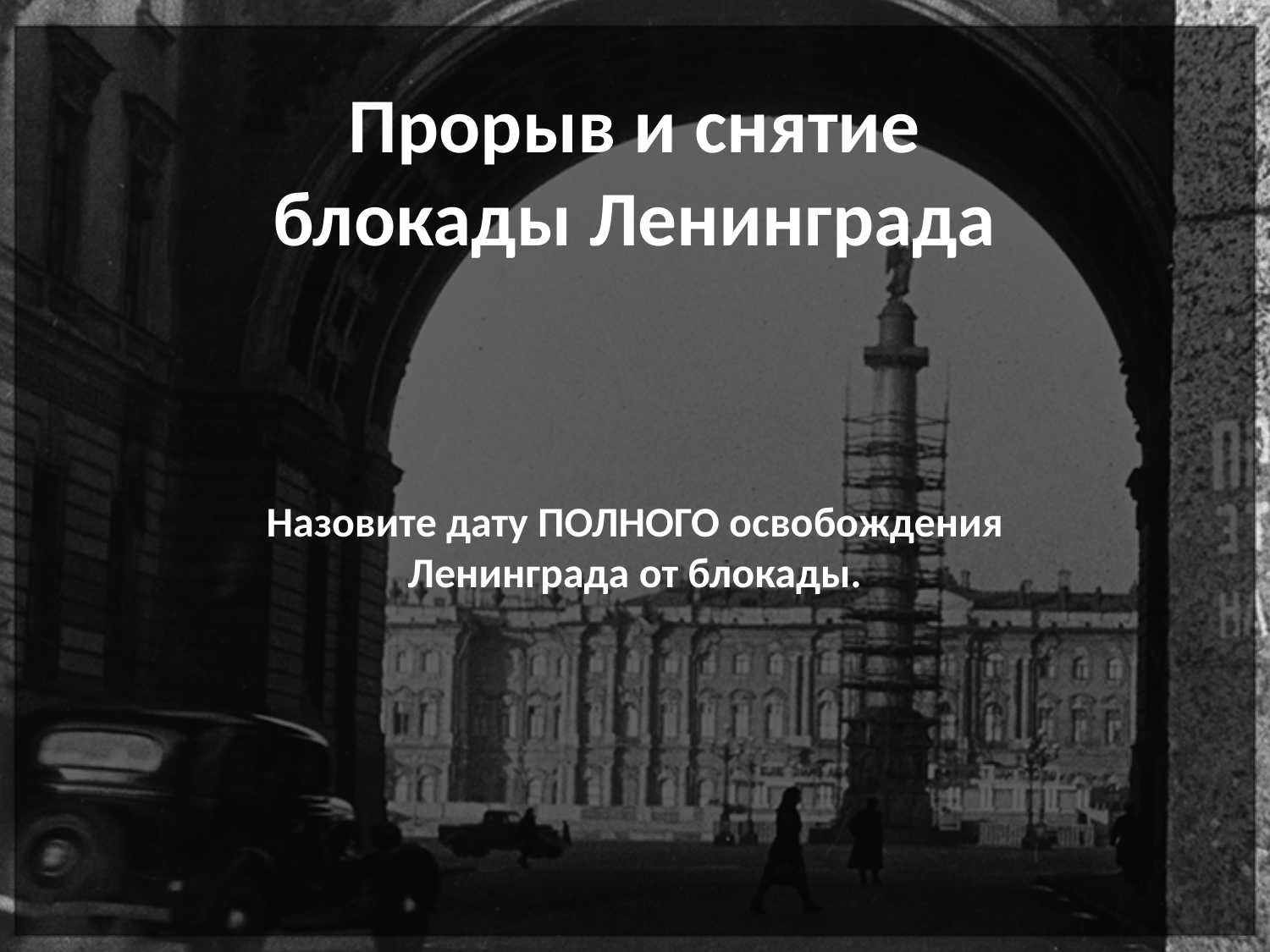

Прорыв и снятие блокады Ленинграда
Назовите дату ПОЛНОГО освобождения Ленинграда от блокады.